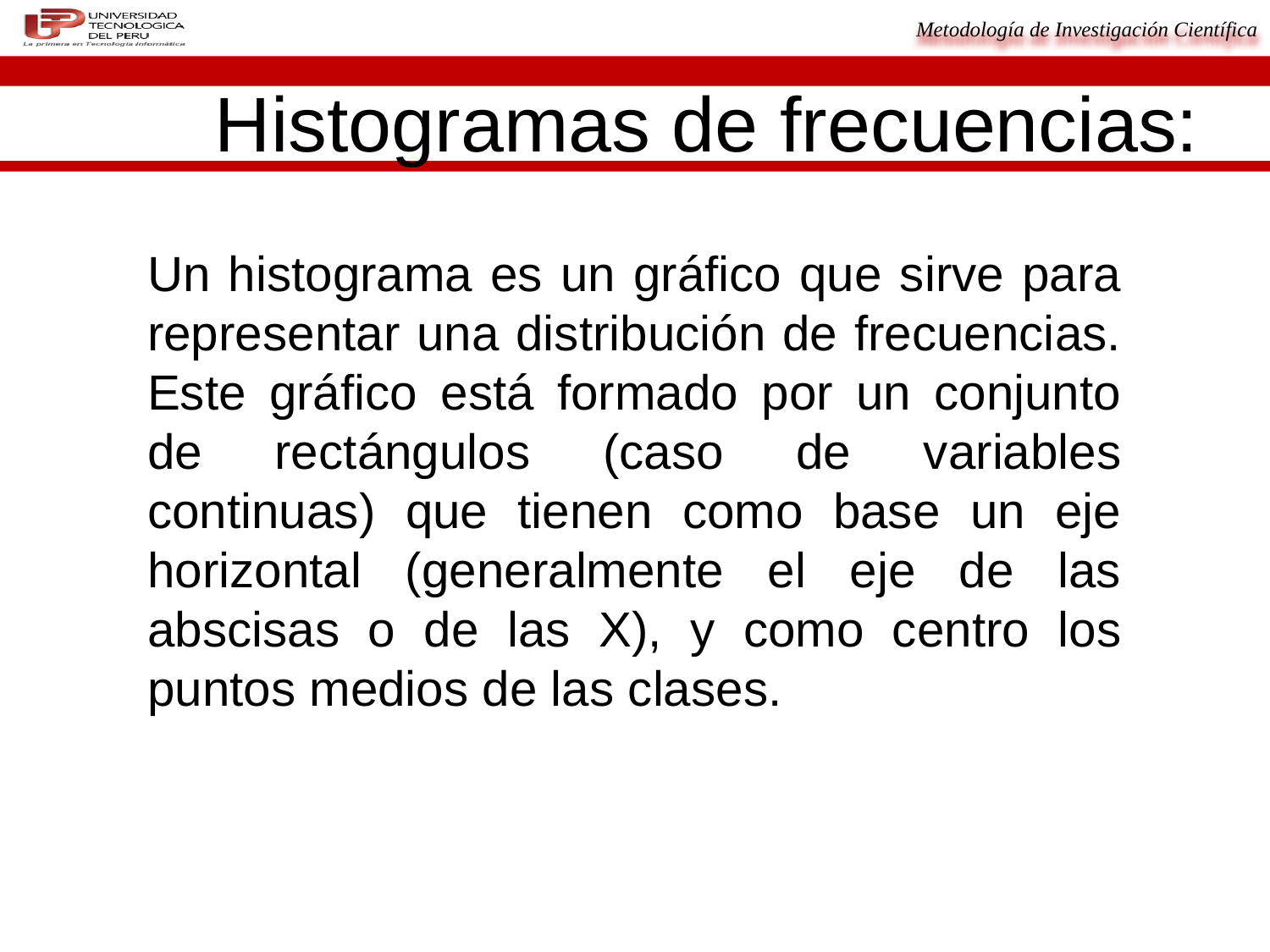

# Histogramas de frecuencias:
Un histograma es un gráfico que sirve para representar una distribución de frecuencias. Este gráfico está formado por un conjunto de rectángulos (caso de variables continuas) que tienen como base un eje horizontal (generalmente el eje de las abscisas o de las X), y como centro los puntos medios de las clases.